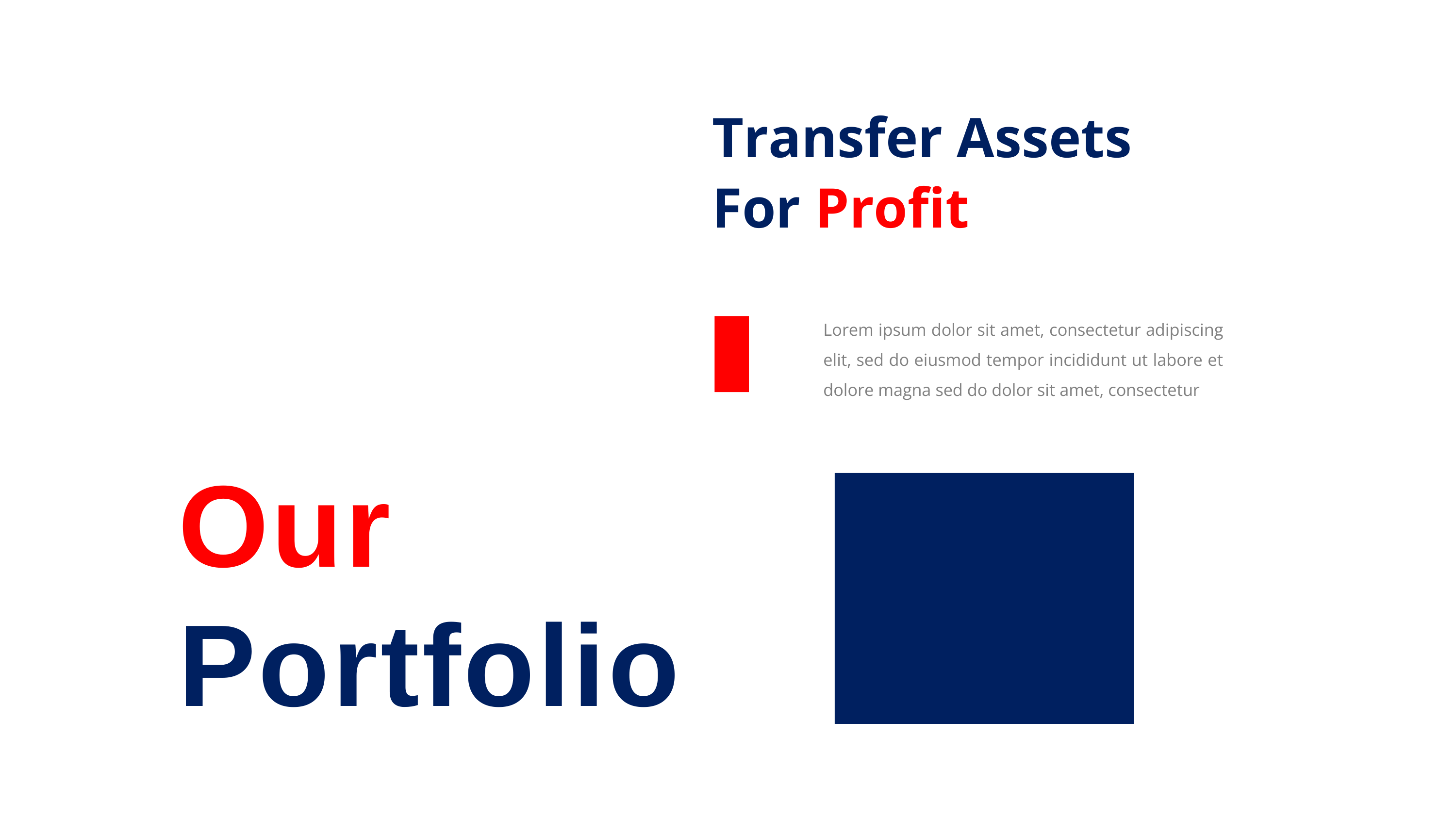

Transfer Assets For Profit
Lorem ipsum dolor sit amet, consectetur adipiscing elit, sed do eiusmod tempor incididunt ut labore et dolore magna sed do dolor sit amet, consectetur

Our Portfolio